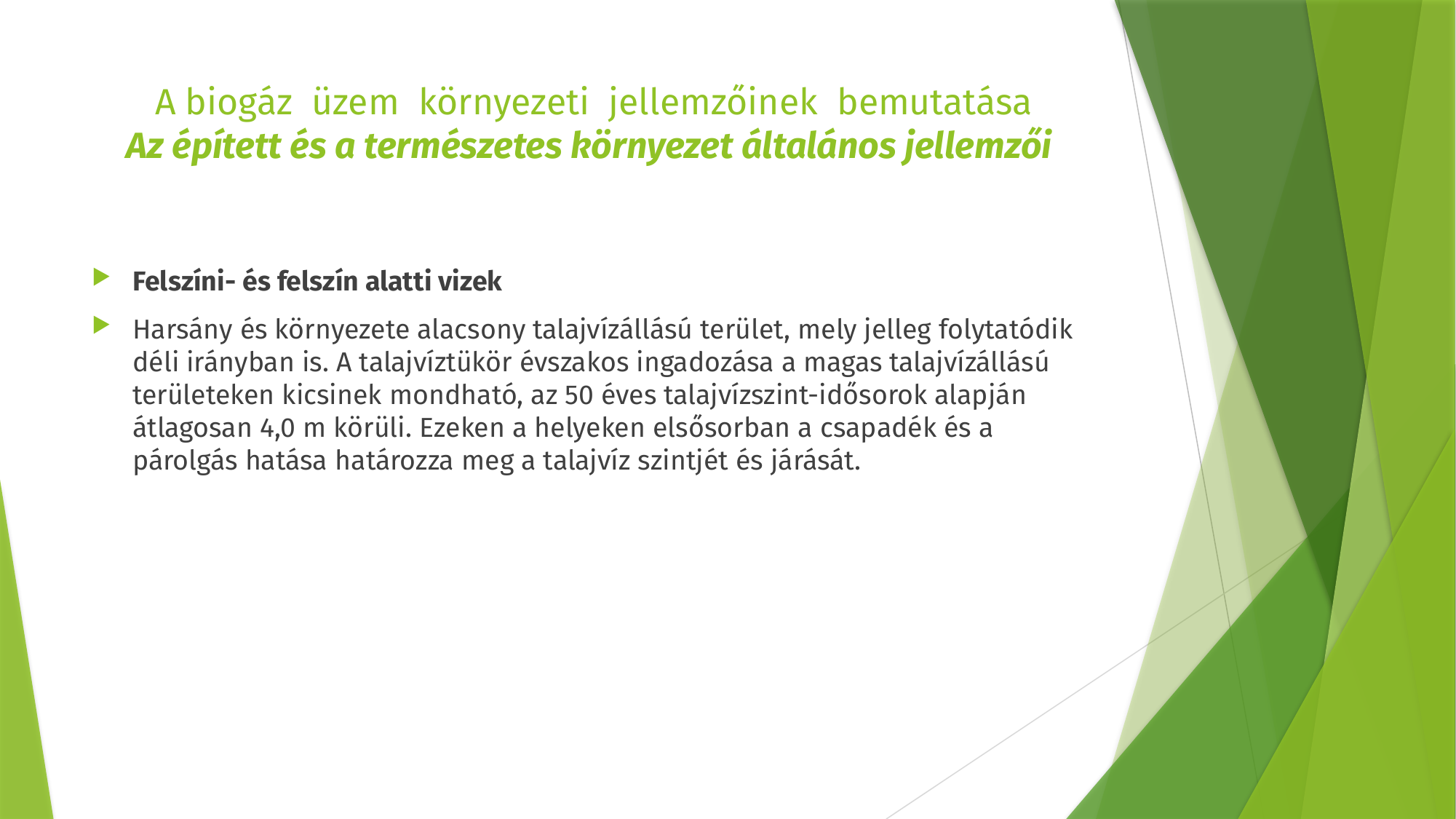

# A biogáz  üzem  környezeti  jellemzőinek  bemutatása Az épített és a természetes környezet általános jellemzői
Felszíni- és felszín alatti vizek
Harsány és környezete alacsony talajvízállású terület, mely jelleg folytatódik déli irányban is. A talajvíztükör évszakos ingadozása a magas talajvízállású területeken kicsinek mondható, az 50 éves talajvízszint-idősorok alapján átlagosan 4,0 m körüli. Ezeken a helyeken elsősorban a csapadék és a párolgás hatása határozza meg a talajvíz szintjét és járását.